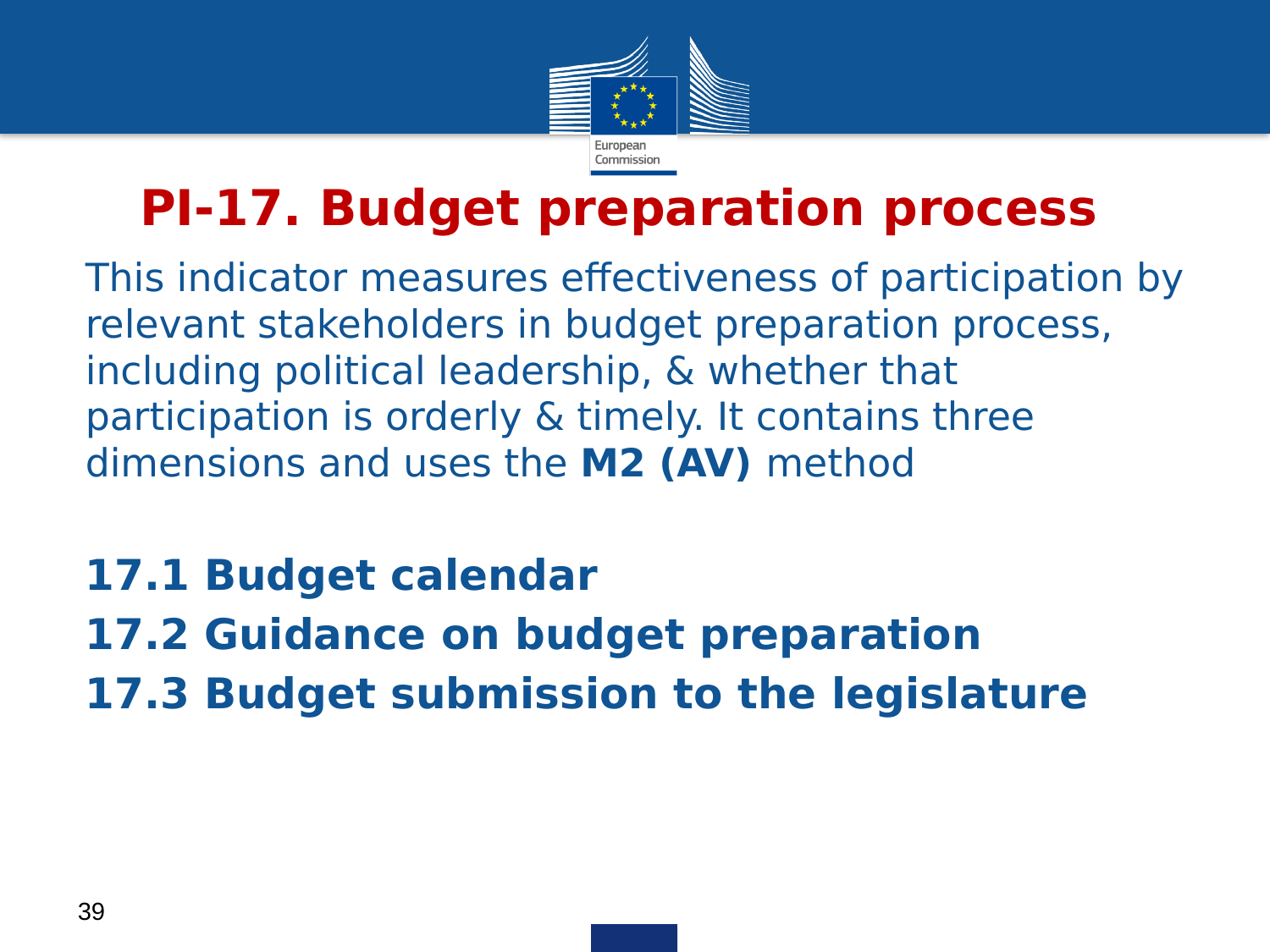

# PI-17. Budget preparation process
This indicator measures effectiveness of participation by relevant stakeholders in budget preparation process, including political leadership, & whether that participation is orderly & timely. It contains three dimensions and uses the M2 (AV) method

17.1 Budget calendar
17.2 Guidance on budget preparation
17.3 Budget submission to the legislature

39